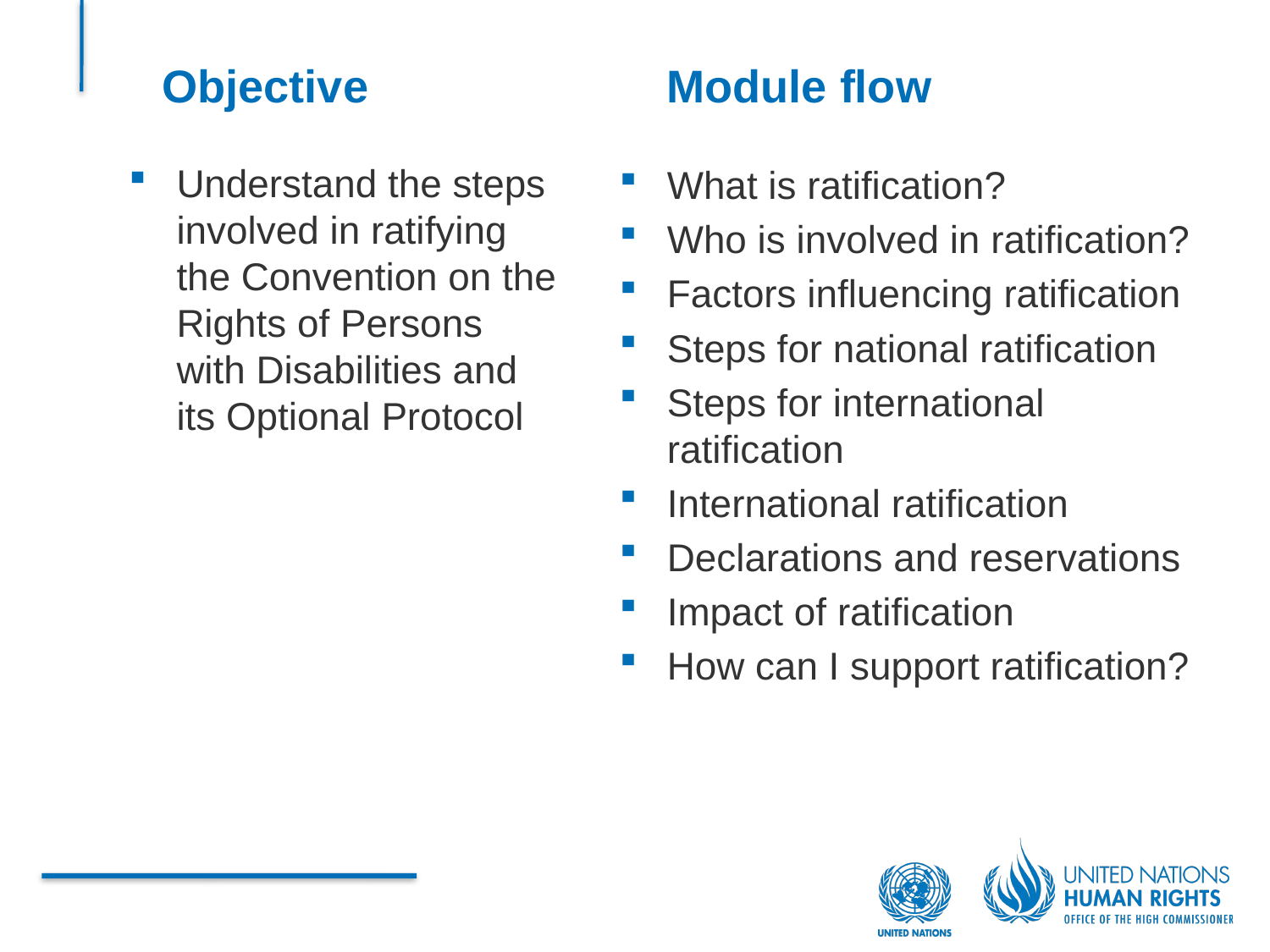

Objective
Module flow
Understand the steps involved in ratifying the Convention on the Rights of Persons with Disabilities and its Optional Protocol

What is ratification?
Who is involved in ratification?
Factors influencing ratification
Steps for national ratification
Steps for international ratification
International ratification
Declarations and reservations
Impact of ratification
How can I support ratification?